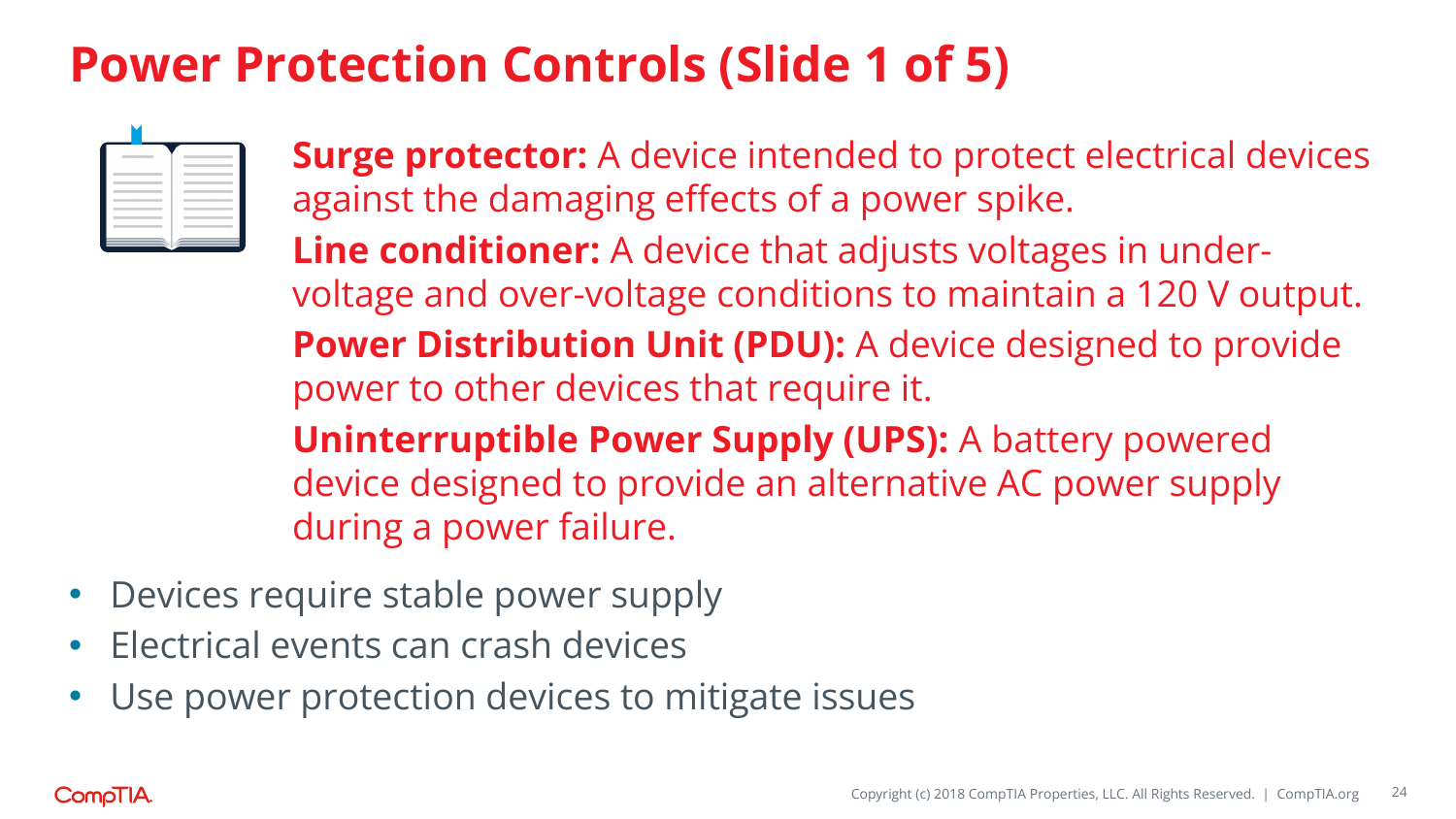

# Power Protection Controls (Slide 1 of 5)
Surge protector: A device intended to protect electrical devices against the damaging effects of a power spike.
Line conditioner: A device that adjusts voltages in under-voltage and over-voltage conditions to maintain a 120 V output.
Power Distribution Unit (PDU): A device designed to provide power to other devices that require it.
Uninterruptible Power Supply (UPS): A battery powered device designed to provide an alternative AC power supply during a power failure.

Devices require stable power supply
Electrical events can crash devices
Use power protection devices to mitigate issues
24